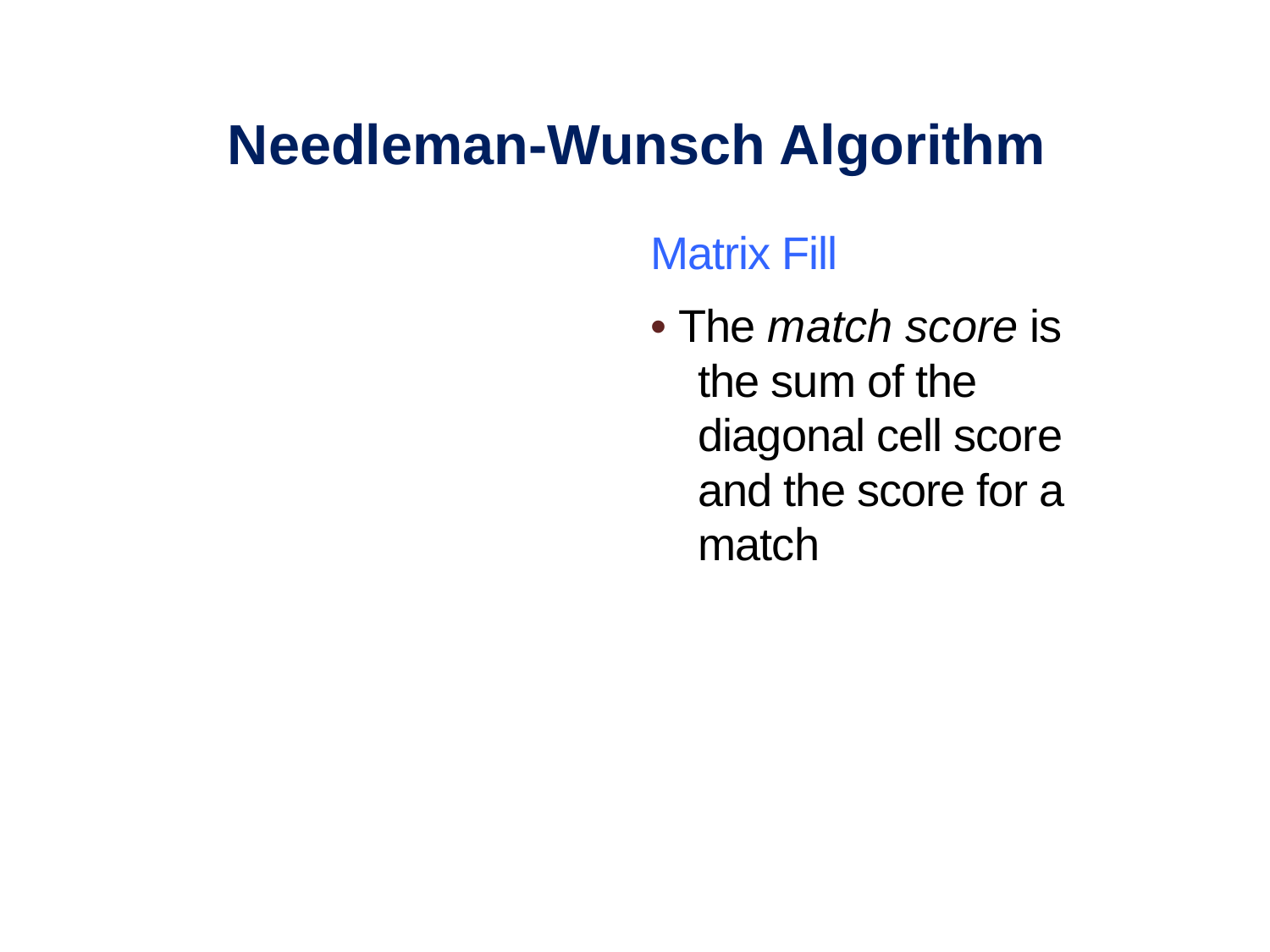

Needleman-Wunsch Algorithm
Matrix Fill
• The match score is the sum of the diagonal cell score and the score for a match